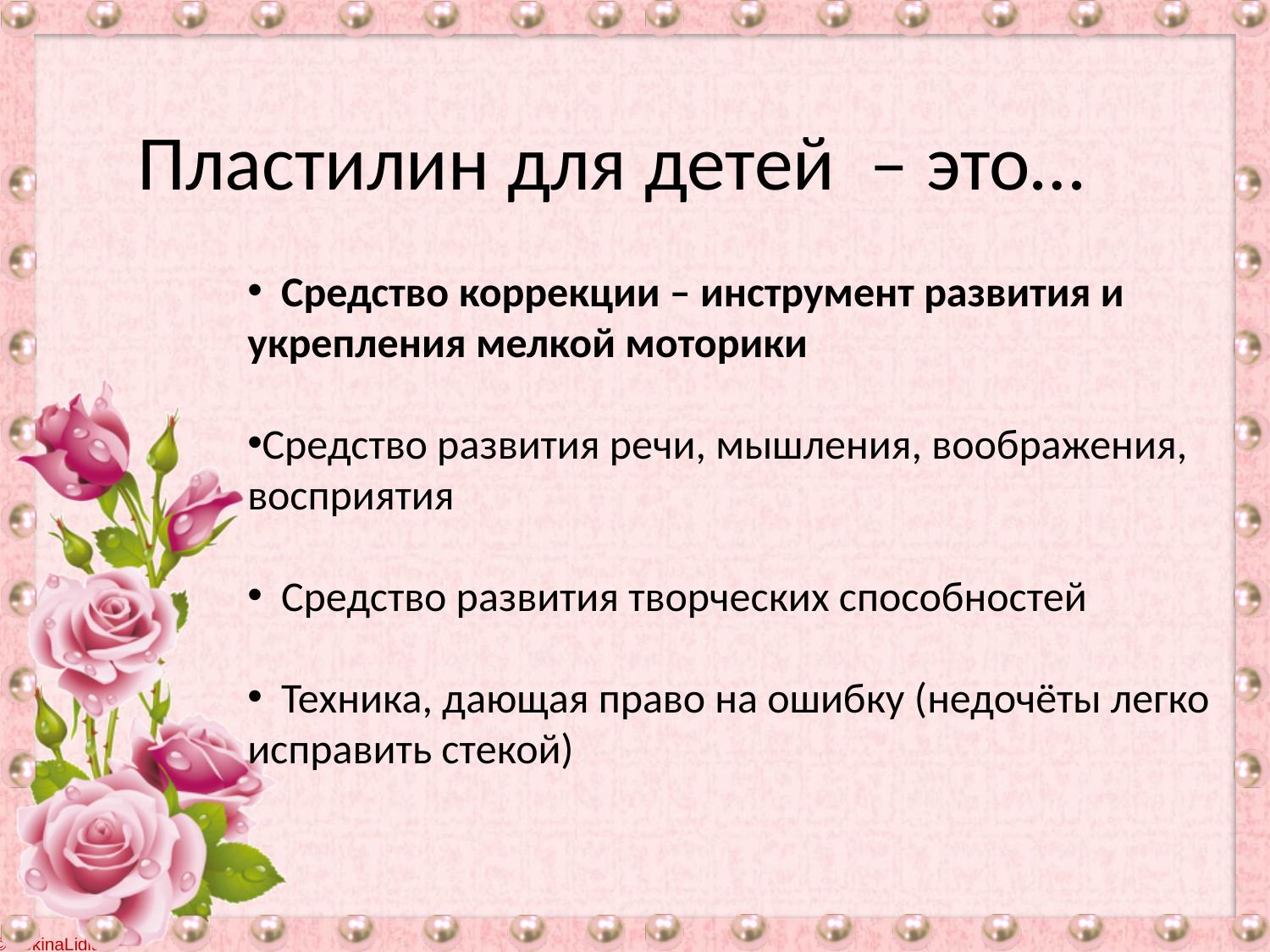

Пластилин для детей  – это…
  Средство коррекции – инструмент развития и укрепления мелкой моторики

Средство развития речи, мышления, воображения, восприятия

  Средство развития творческих способностей

  Техника, дающая право на ошибку (недочёты легко исправить стекой)